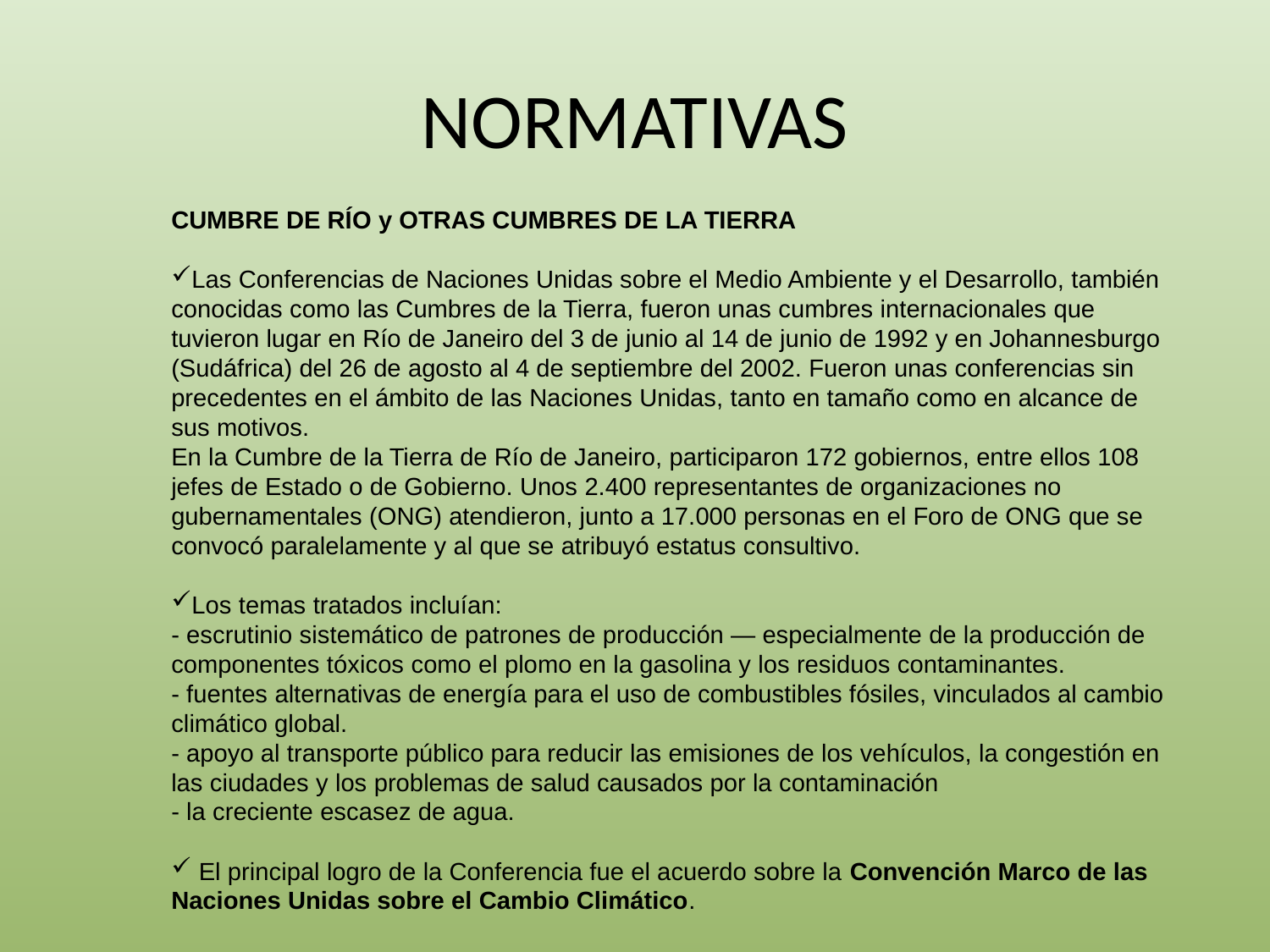

# NORMATIVAS
CUMBRE DE RÍO y OTRAS CUMBRES DE LA TIERRA

Las Conferencias de Naciones Unidas sobre el Medio Ambiente y el Desarrollo, también conocidas como las Cumbres de la Tierra, fueron unas cumbres internacionales que tuvieron lugar en Río de Janeiro del 3 de junio al 14 de junio de 1992 y en Johannesburgo (Sudáfrica) del 26 de agosto al 4 de septiembre del 2002. Fueron unas conferencias sin precedentes en el ámbito de las Naciones Unidas, tanto en tamaño como en alcance de sus motivos.
En la Cumbre de la Tierra de Río de Janeiro, participaron 172 gobiernos, entre ellos 108 jefes de Estado o de Gobierno. Unos 2.400 representantes de organizaciones no gubernamentales (ONG) atendieron, junto a 17.000 personas en el Foro de ONG que se convocó paralelamente y al que se atribuyó estatus consultivo.

Los temas tratados incluían:
- escrutinio sistemático de patrones de producción — especialmente de la producción de componentes tóxicos como el plomo en la gasolina y los residuos contaminantes.
- fuentes alternativas de energía para el uso de combustibles fósiles, vinculados al cambio climático global.
- apoyo al transporte público para reducir las emisiones de los vehículos, la congestión en las ciudades y los problemas de salud causados por la contaminación
- la creciente escasez de agua.

 El principal logro de la Conferencia fue el acuerdo sobre la Convención Marco de las Naciones Unidas sobre el Cambio Climático.